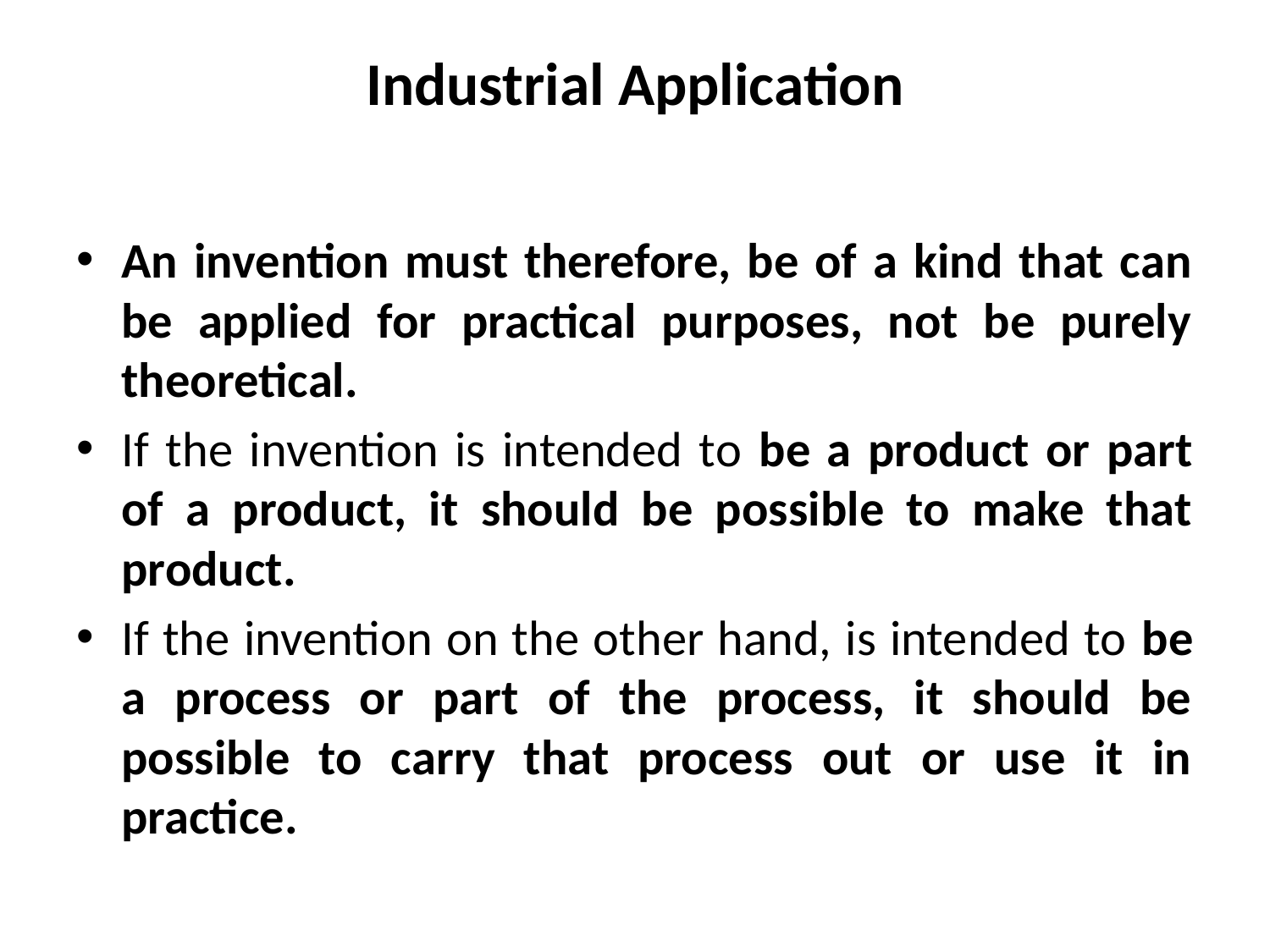

# Industrial Application
An invention must therefore, be of a kind that can be applied for practical purposes, not be purely theoretical.
If the invention is intended to be a product or part of a product, it should be possible to make that product.
If the invention on the other hand, is intended to be a process or part of the process, it should be possible to carry that process out or use it in practice.